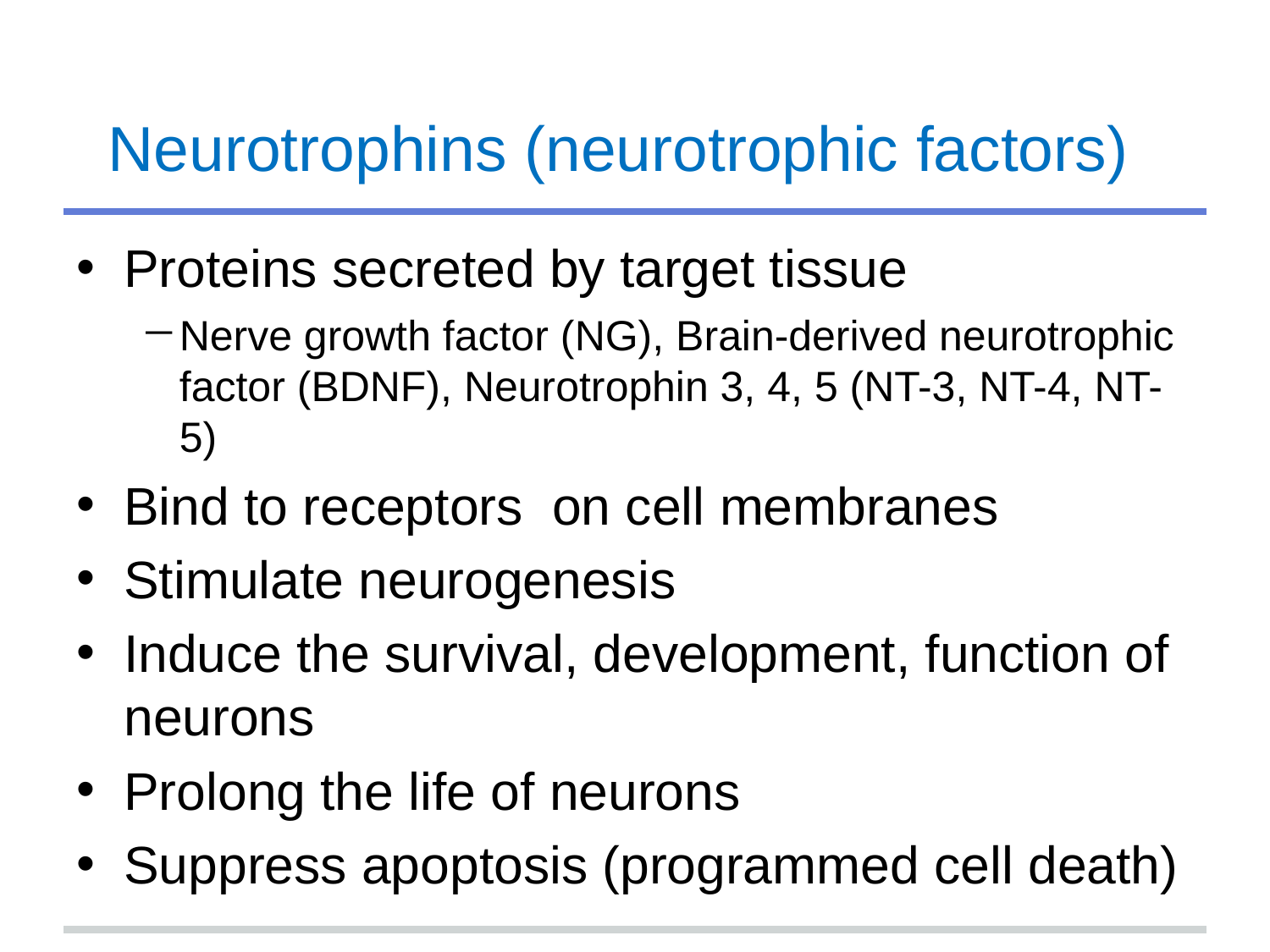

# Neurotrophins (neurotrophic factors)
Proteins secreted by target tissue
Nerve growth factor (NG), Brain-derived neurotrophic factor (BDNF), Neurotrophin 3, 4, 5 (NT-3, NT-4, NT-5)
Bind to receptors  on cell membranes
Stimulate neurogenesis
Induce the survival, development, function of neurons
Prolong the life of neurons
Suppress apoptosis (programmed cell death)